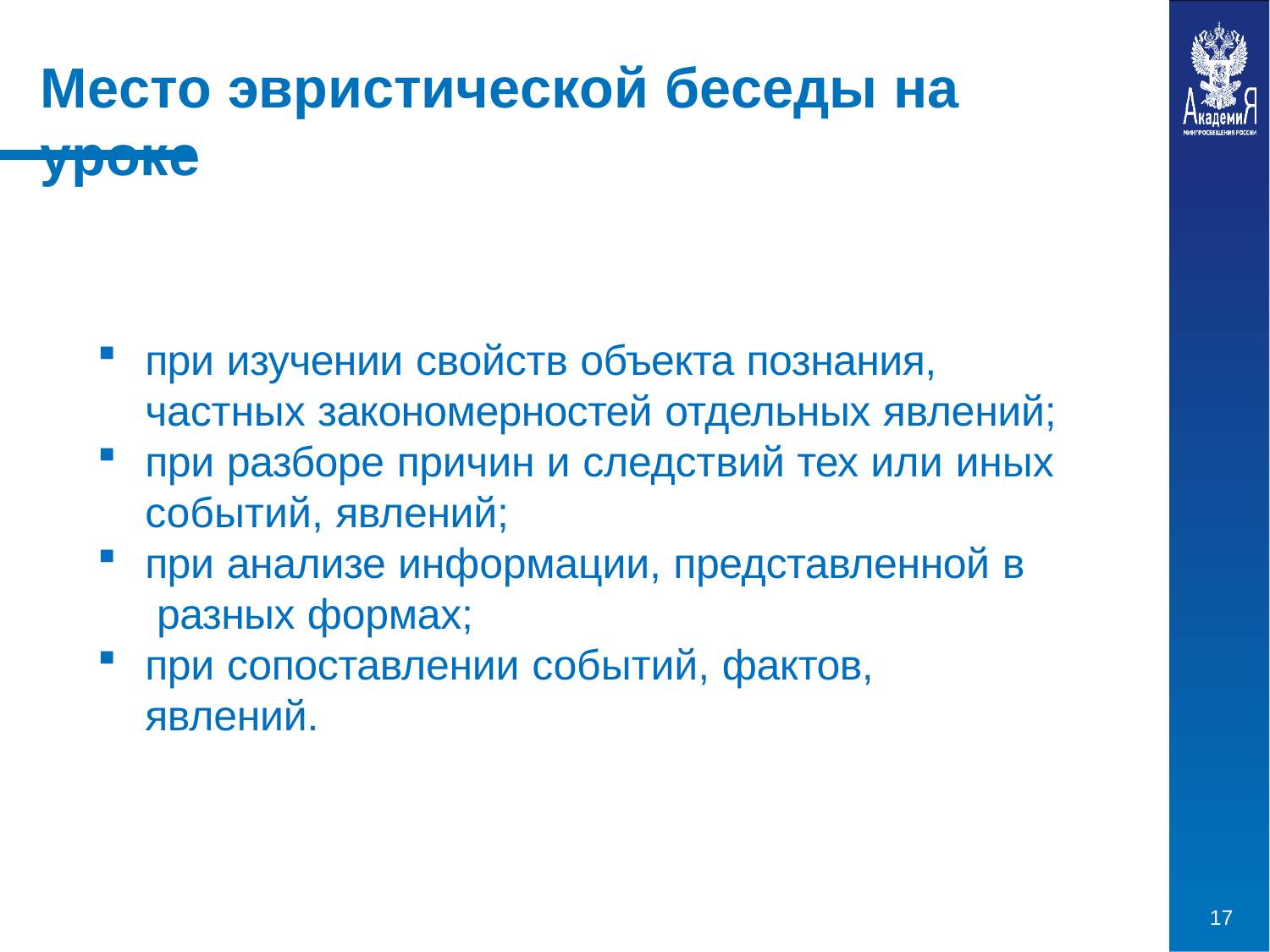

# Место эвристической беседы на	уроке
при изучении свойств объекта познания,  частных закономерностей отдельных явлений;
при разборе причин и следствий тех или иных
событий, явлений;
при анализе информации, представленной в  разных формах;
при сопоставлении событий, фактов, явлений.
17